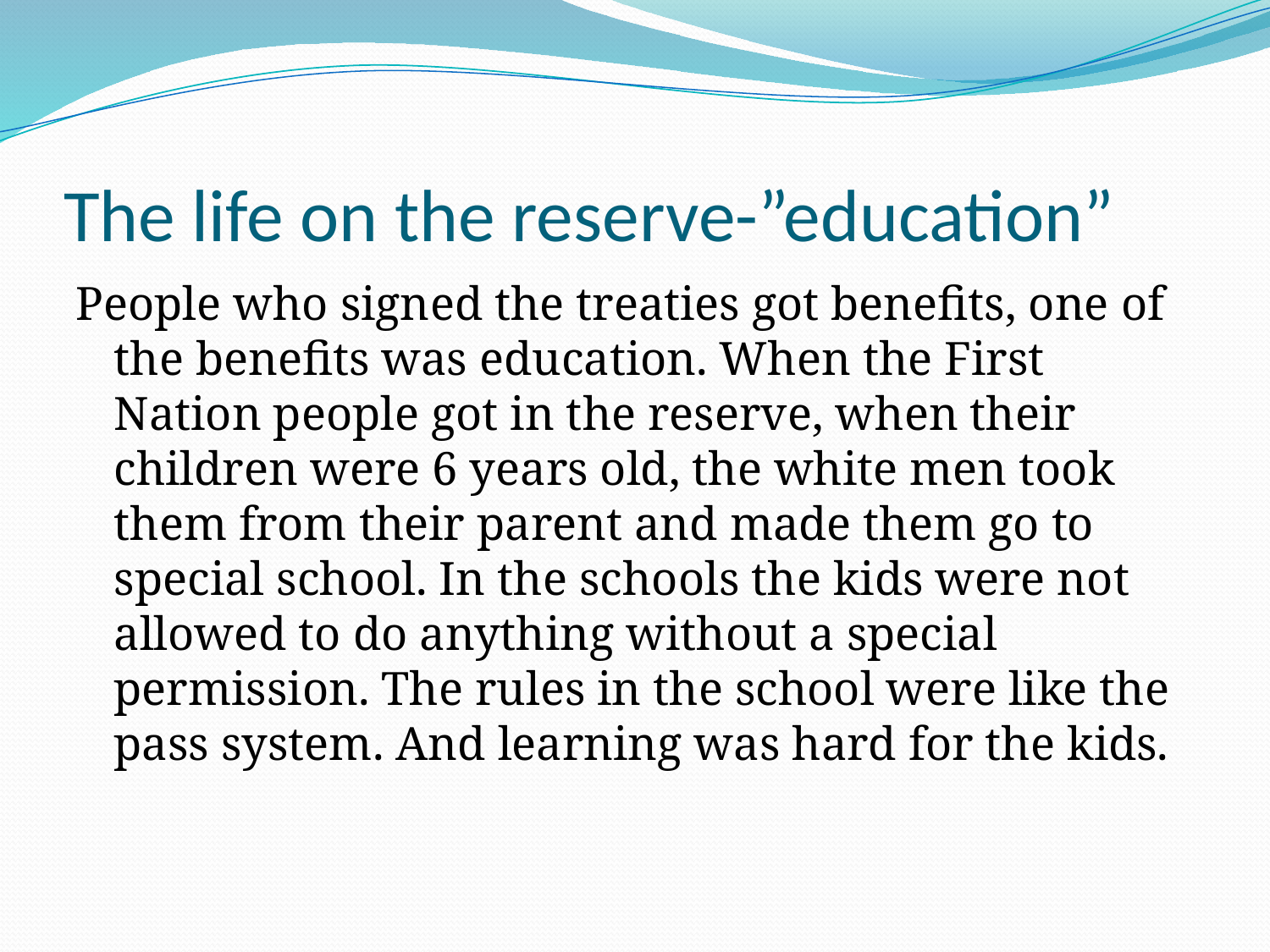

# The life on the reserve-”education”
People who signed the treaties got benefits, one of the benefits was education. When the First Nation people got in the reserve, when their children were 6 years old, the white men took them from their parent and made them go to special school. In the schools the kids were not allowed to do anything without a special permission. The rules in the school were like the pass system. And learning was hard for the kids.